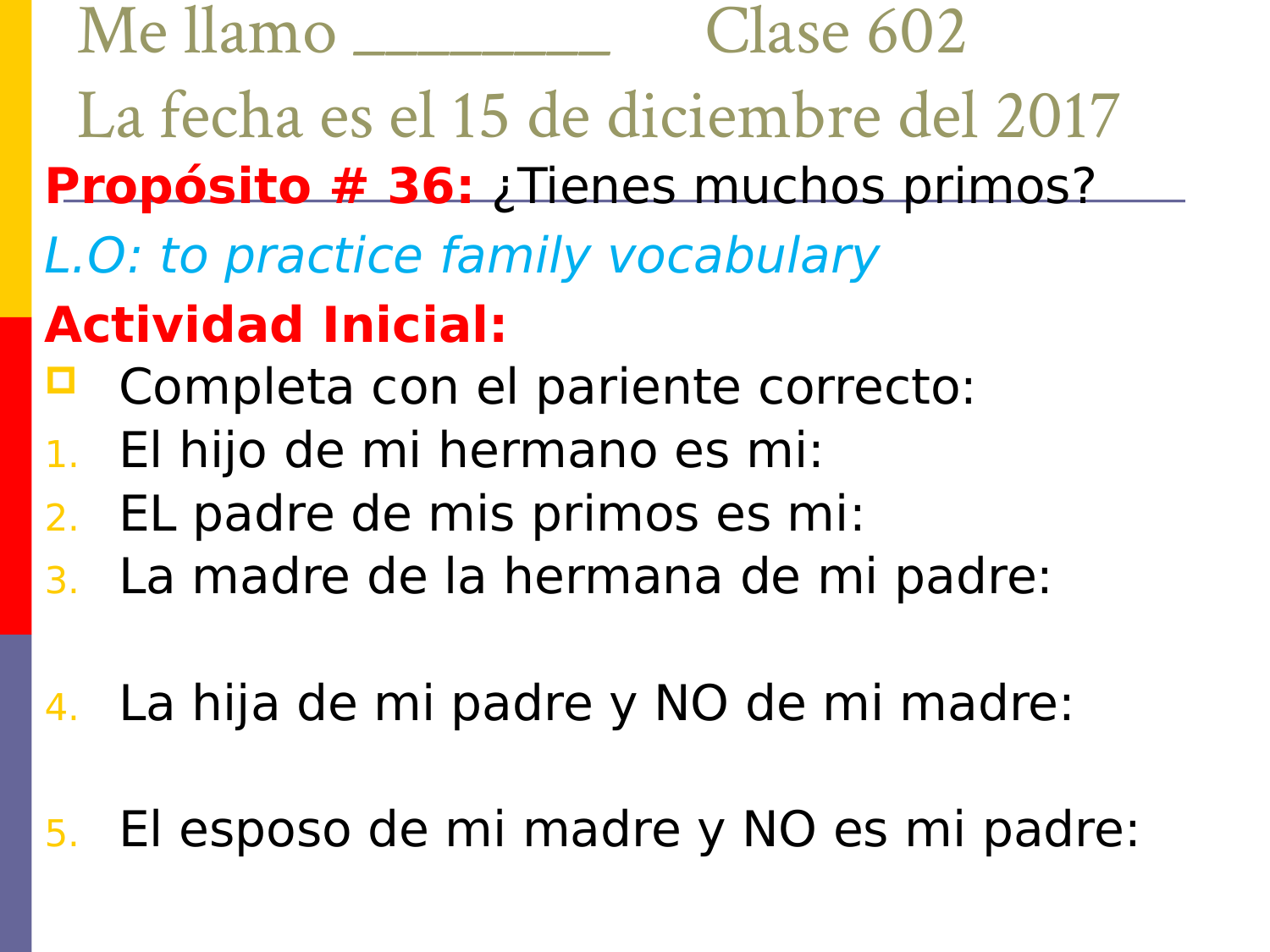

# Me llamo ________      Clase 602 La fecha es el 15 de diciembre del 2017
Propósito # 36: ¿Tienes muchos primos?
L.O: to practice family vocabulary
Actividad Inicial:
Completa con el pariente correcto:
El hijo de mi hermano es mi:
EL padre de mis primos es mi:
La madre de la hermana de mi padre:

La hija de mi padre y NO de mi madre:

El esposo de mi madre y NO es mi padre: